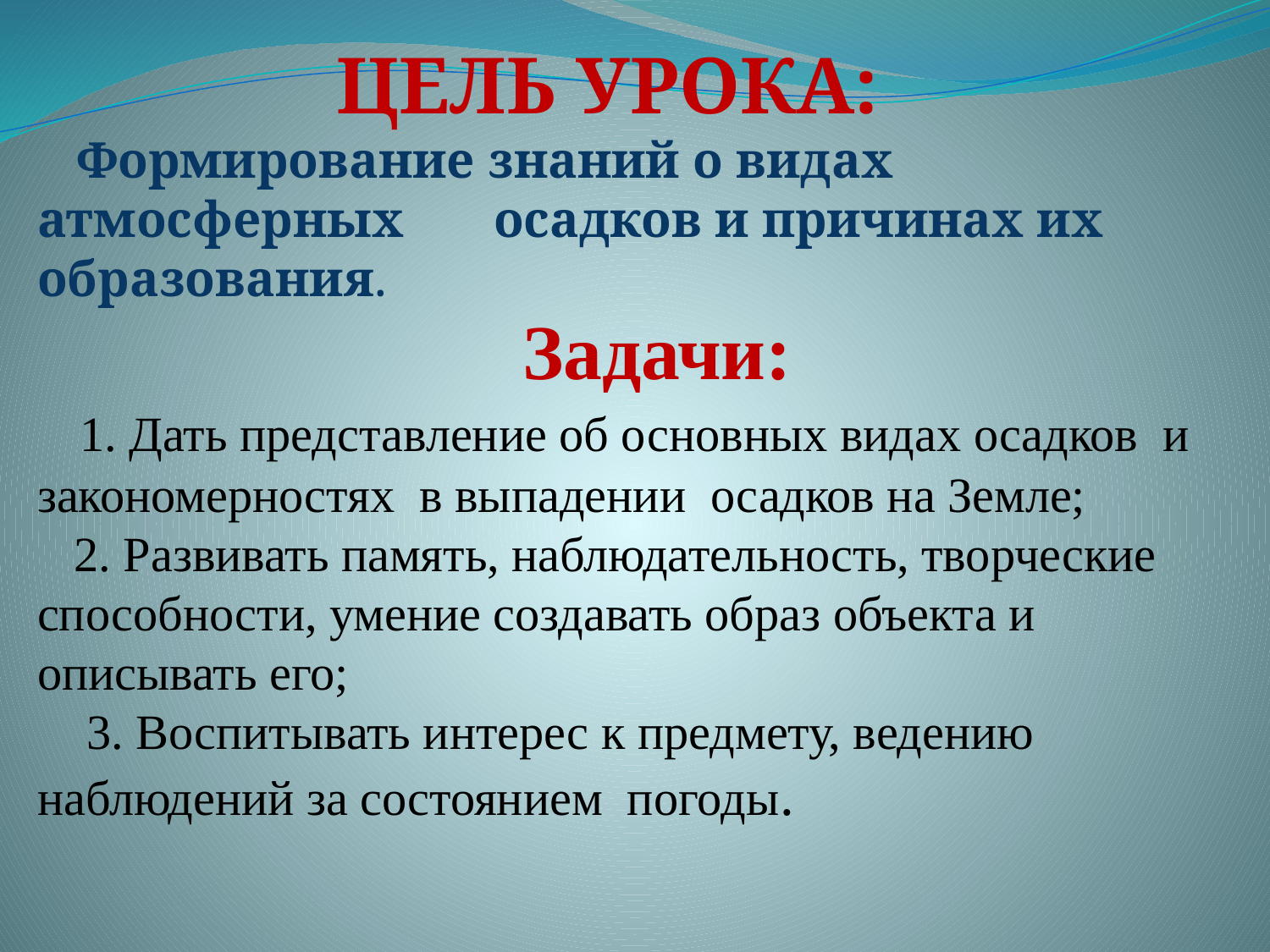

ЦЕЛЬ УРОКА:
   Формирование знаний о видах атмосферных       осадков и причинах их образования.

 Задачи:
   1. Дать представление об основных видах осадков  и закономерностях  в выпадении  осадков на Земле;
   2. Развивать память, наблюдательность, творческие способности, умение создавать образ объекта и описывать его;
    3. Воспитывать интерес к предмету, ведению наблюдений за состоянием  погоды.